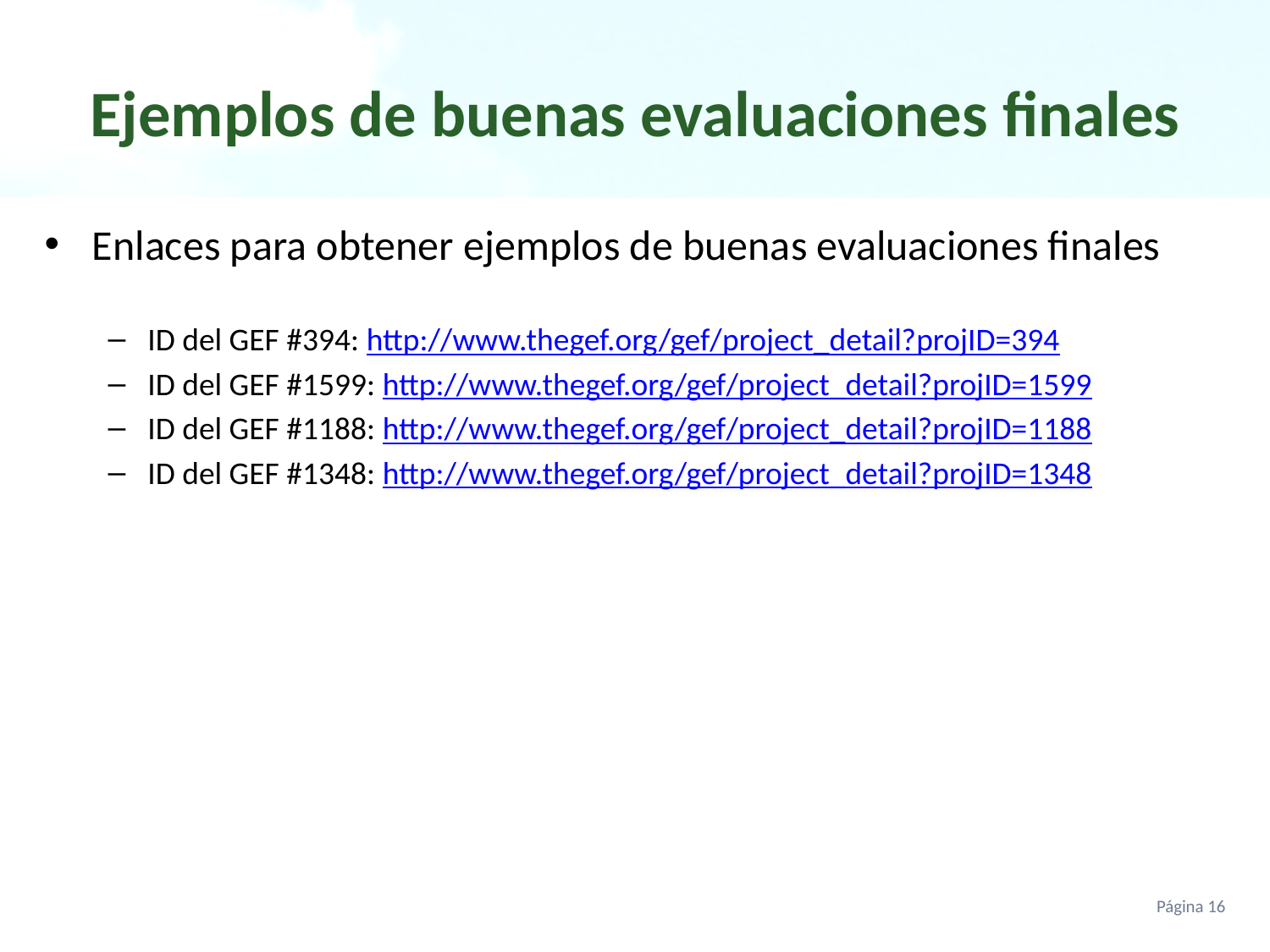

# Ejemplos de buenas evaluaciones finales
Enlaces para obtener ejemplos de buenas evaluaciones finales

ID del GEF #394: http://www.thegef.org/gef/project_detail?projID=394
ID del GEF #1599: http://www.thegef.org/gef/project_detail?projID=1599
ID del GEF #1188: http://www.thegef.org/gef/project_detail?projID=1188
ID del GEF #1348: http://www.thegef.org/gef/project_detail?projID=1348